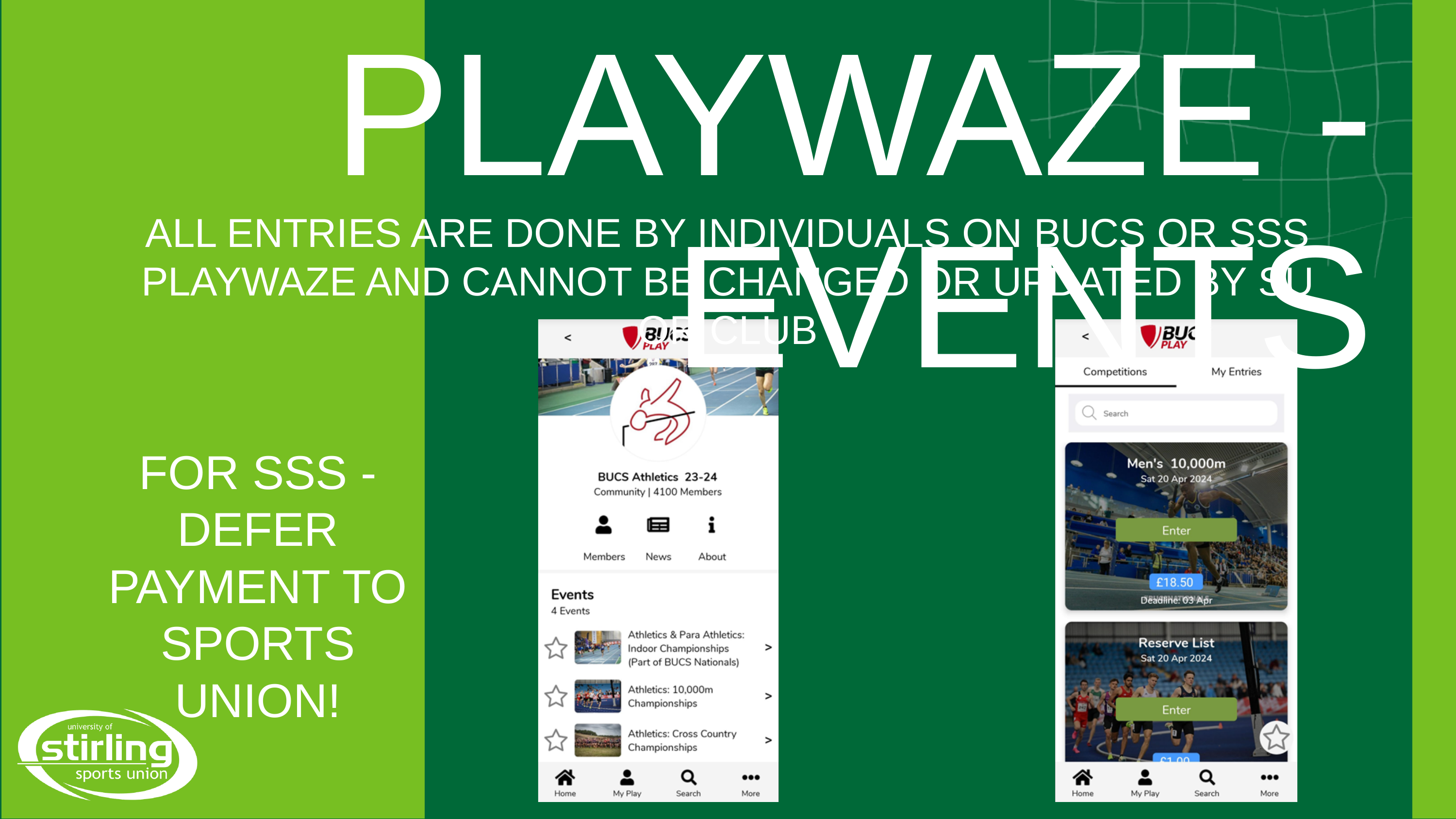

PLAYWAZE - EVENTS
ALL ENTRIES ARE DONE BY INDIVIDUALS ON BUCS OR SSS PLAYWAZE AND CANNOT BE CHANGED OR UPDATED BY SU OR CLUB

FOR SSS - DEFER PAYMENT TO SPORTS UNION!